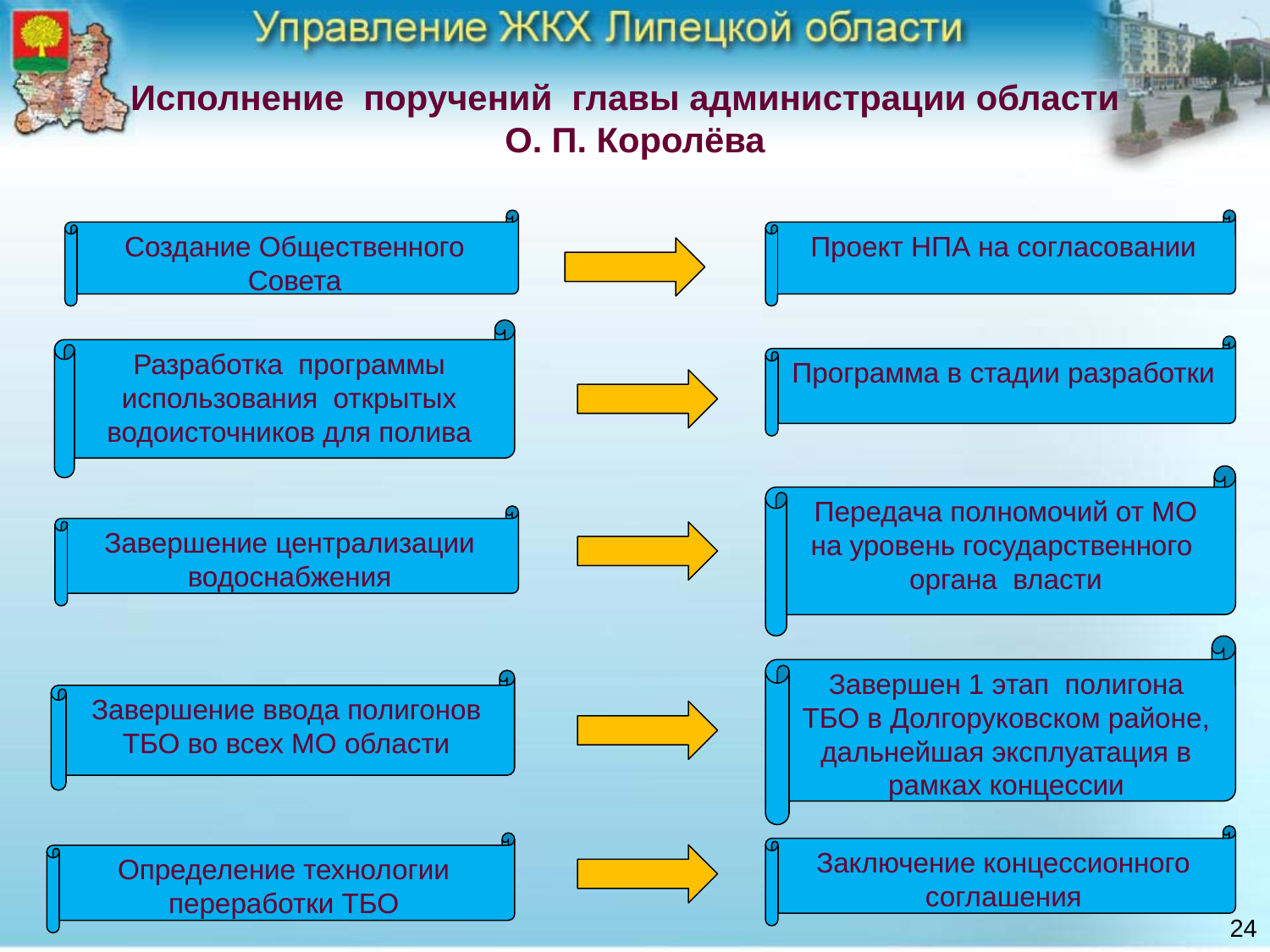

# Исполнение  поручений  главы администрации области О. П. Королёва
Проект НПА на согласовании
Создание Общественного Совета

Разработка  программы использования  открытых водоисточников для полива
Программа в стадии разработки

Передача полномочий от МО на уровень государственного  органа  власти
Завершение централизации водоснабжения

Завершен 1 этап  полигона ТБО в Долгоруковском районе, дальнейшая эксплуатация в рамках концессии
Завершение ввода полигонов ТБО во всех МО области

Заключение концессионного соглашения
Определение технологии переработки ТБО

24